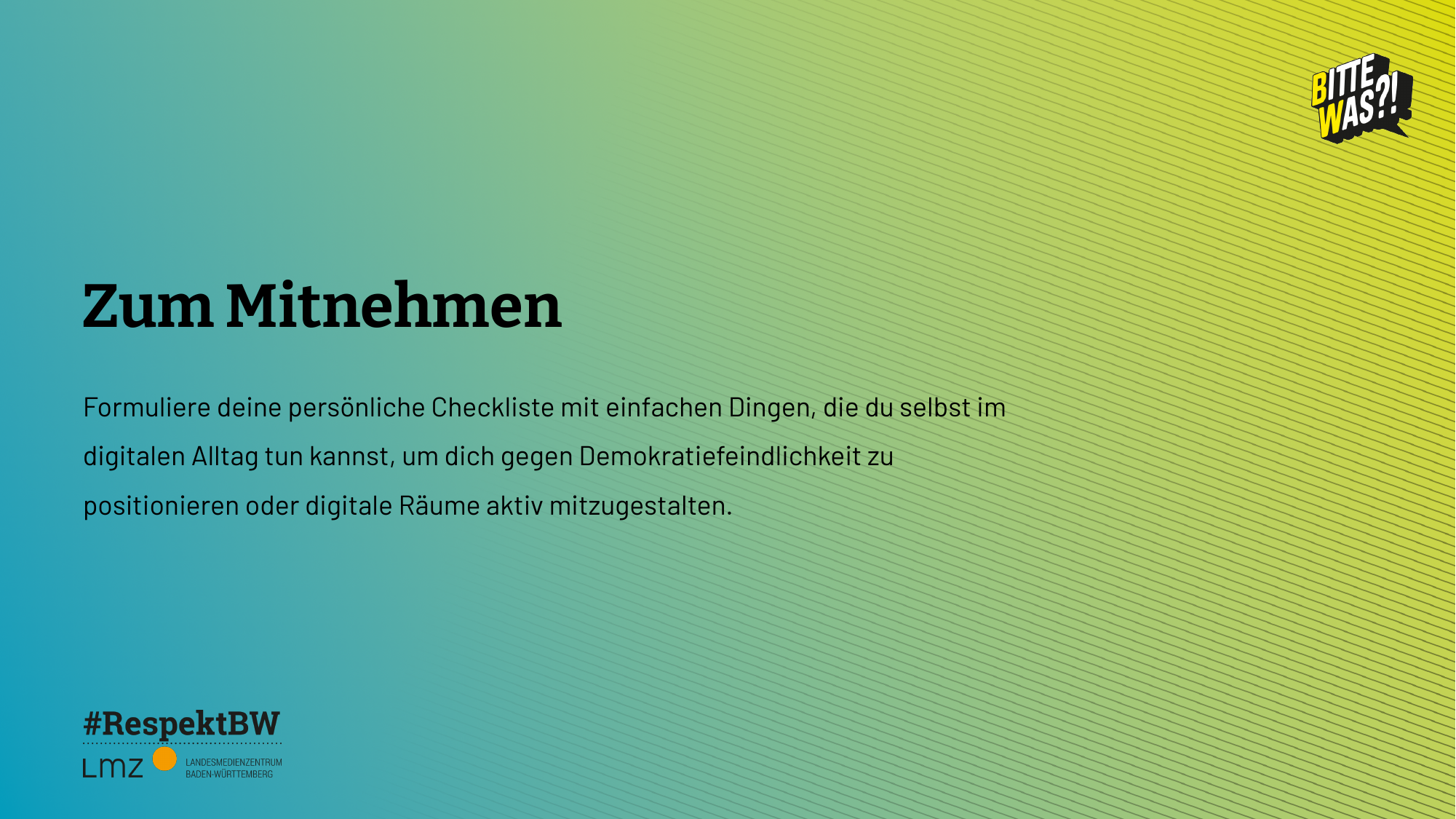

Zum Mitnehmen
Formuliere deine persönliche Checkliste mit einfachen Dingen, die du selbst im digitalen Alltag tun kannst, um dich gegen Demokratiefeindlichkeit zu positionieren oder digitale Räume aktiv mitzugestalten.